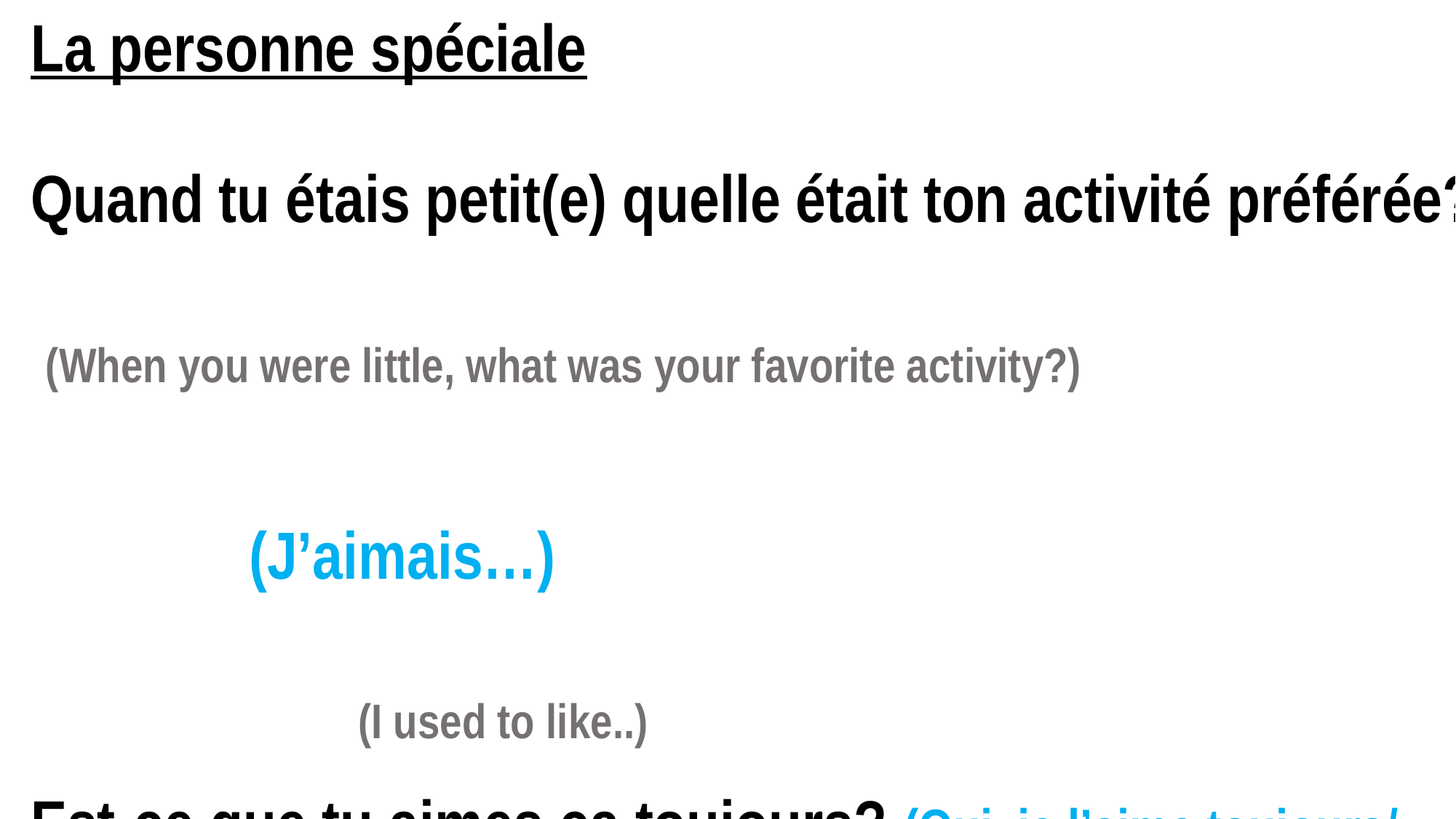

La personne spéciale

Quand tu étais petit(e) quelle était ton activité préférée?
 (When you were little, what was your favorite activity?)
															(J’aimais…)
																(I used to like..)

Est-ce que tu aimes ça toujours? (Oui, je l’aime toujours/
(Do you still like that?)							(Yes I still like it)
																	(Non, je ne l’aime plus)
															(No I don’t like it anymore)